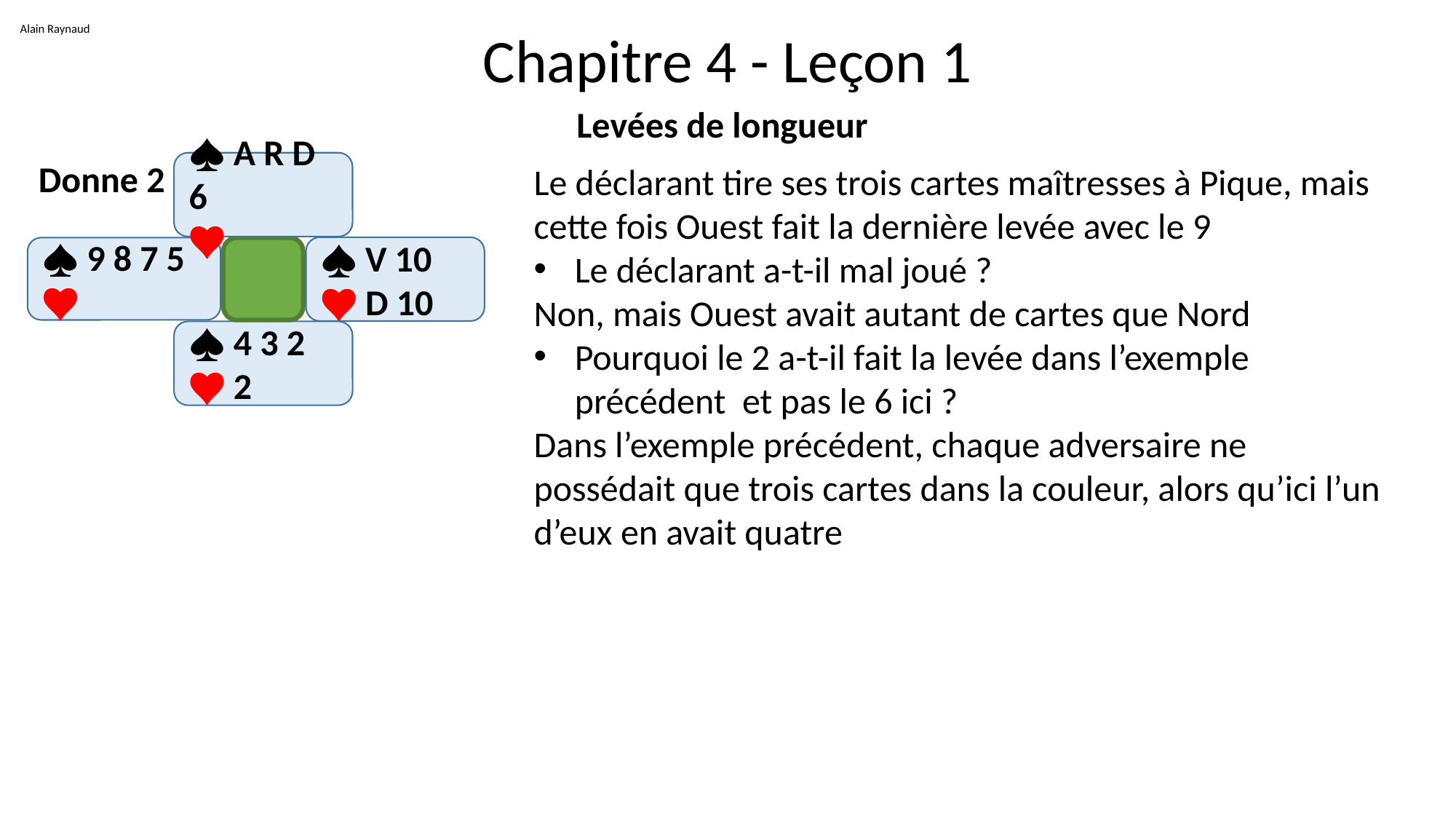

Alain Raynaud
# Chapitre 4 - Leçon 1
Levées de longueur
Donne 2

♠ A R D 6
♥
♠ V 10
♥ D 10
♠ 9 8 7 5
♥

♠ 4 3 2
♥ 2
Le déclarant tire ses trois cartes maîtresses à Pique, mais cette fois Ouest fait la dernière levée avec le 9
Le déclarant a-t-il mal joué ?
Non, mais Ouest avait autant de cartes que Nord
Pourquoi le 2 a-t-il fait la levée dans l’exemple précédent  et pas le 6 ici ?
Dans l’exemple précédent, chaque adversaire ne  possédait que trois cartes dans la couleur, alors qu’ici l’un d’eux en avait quatre